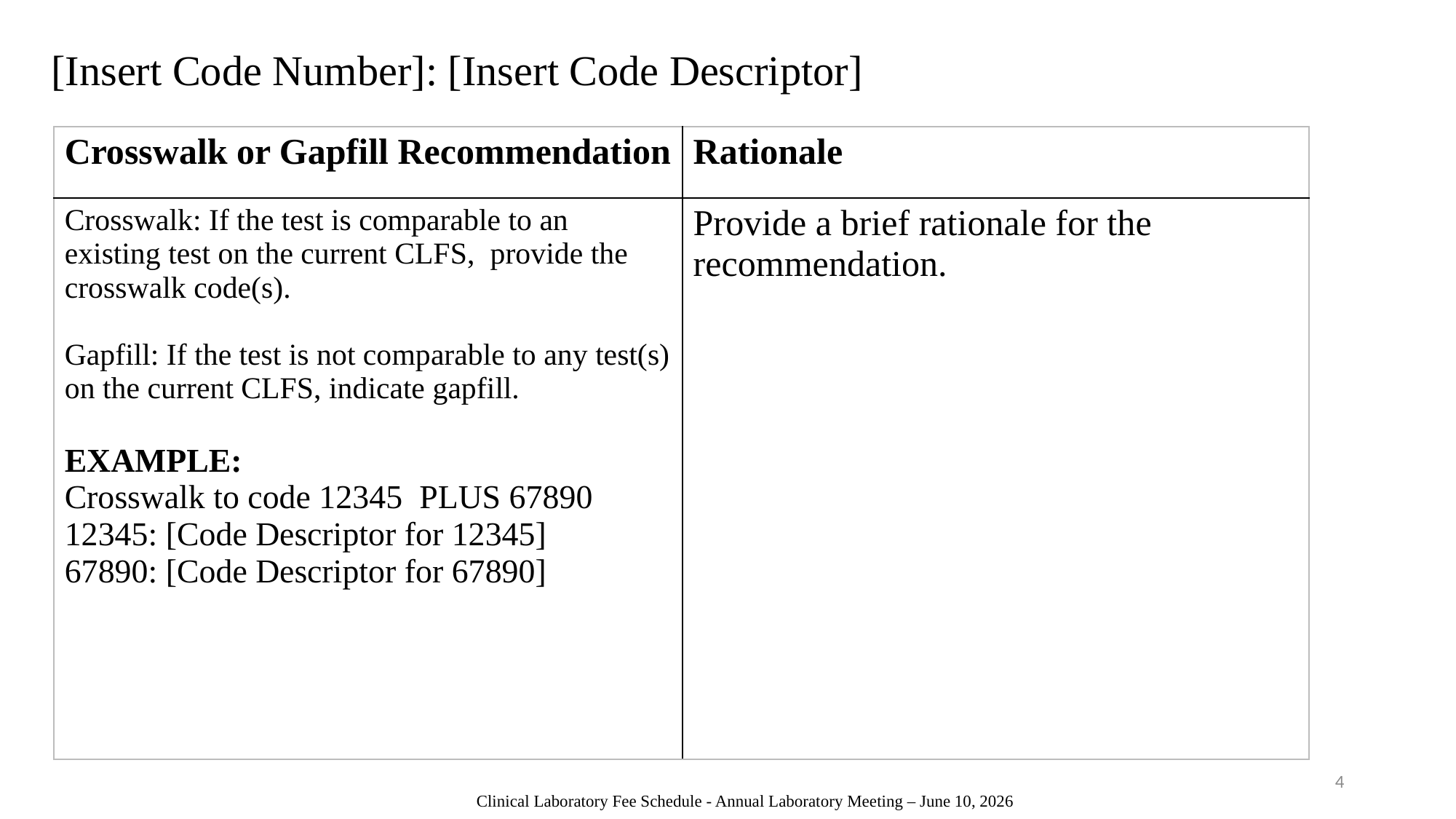

[Insert Code Number]: [Insert Code Descriptor]
| Crosswalk or Gapfill Recommendation | Rationale |
| --- | --- |
| Crosswalk: If the test is comparable to an existing test on the current CLFS, provide the crosswalk code(s). Gapfill: If the test is not comparable to any test(s) on the current CLFS, indicate gapfill. EXAMPLE: Crosswalk to code 12345 PLUS 67890 12345: [Code Descriptor for 12345] 67890: [Code Descriptor for 67890] | Provide a brief rationale for the recommendation. |
4
Clinical Laboratory Fee Schedule - Annual Laboratory Meeting – June 10, 2026